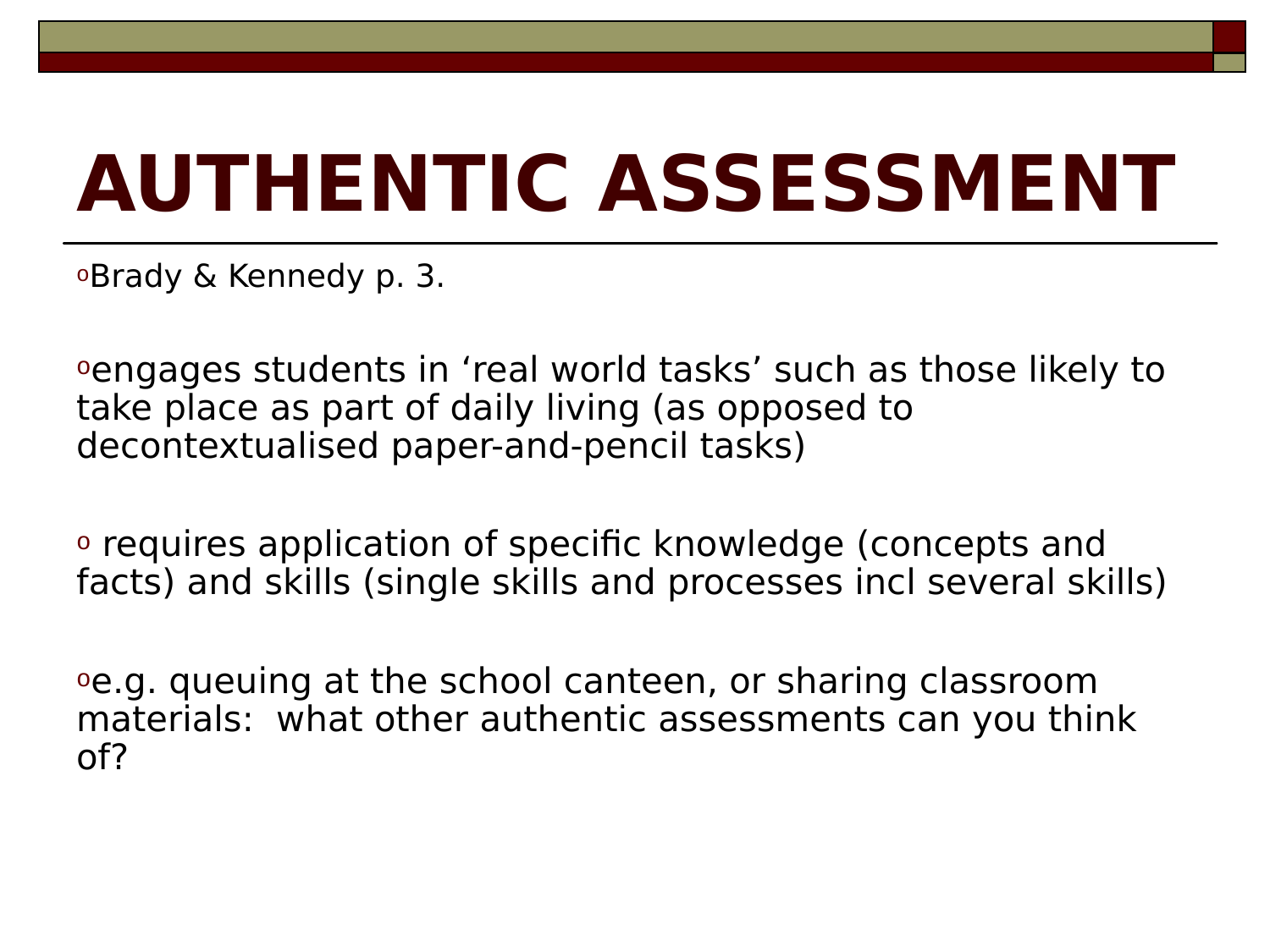

# Authentic assessment
Brady & Kennedy p. 3.

engages students in ‘real world tasks’ such as those likely to take place as part of daily living (as opposed to decontextualised paper-and-pencil tasks)

 requires application of specific knowledge (concepts and facts) and skills (single skills and processes incl several skills)

e.g. queuing at the school canteen, or sharing classroom materials:  what other authentic assessments can you think of?